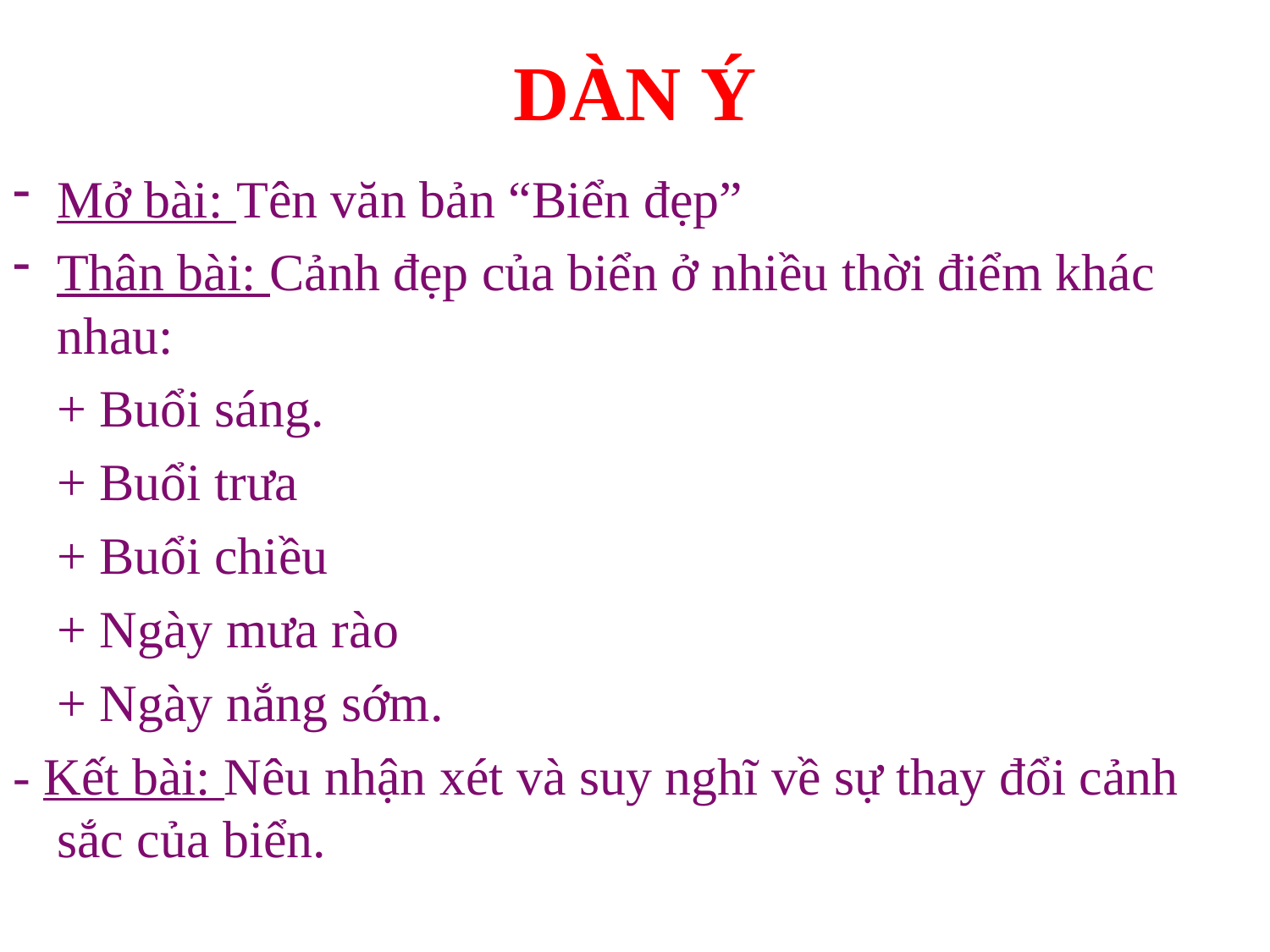

# DÀN Ý
Mở bài: Tên văn bản “Biển đẹp”
Thân bài: Cảnh đẹp của biển ở nhiều thời điểm khác nhau:
	+ Buổi sáng.
	+ Buổi trưa
	+ Buổi chiều
	+ Ngày mưa rào
	+ Ngày nắng sớm.
- Kết bài: Nêu nhận xét và suy nghĩ về sự thay đổi cảnh sắc của biển.